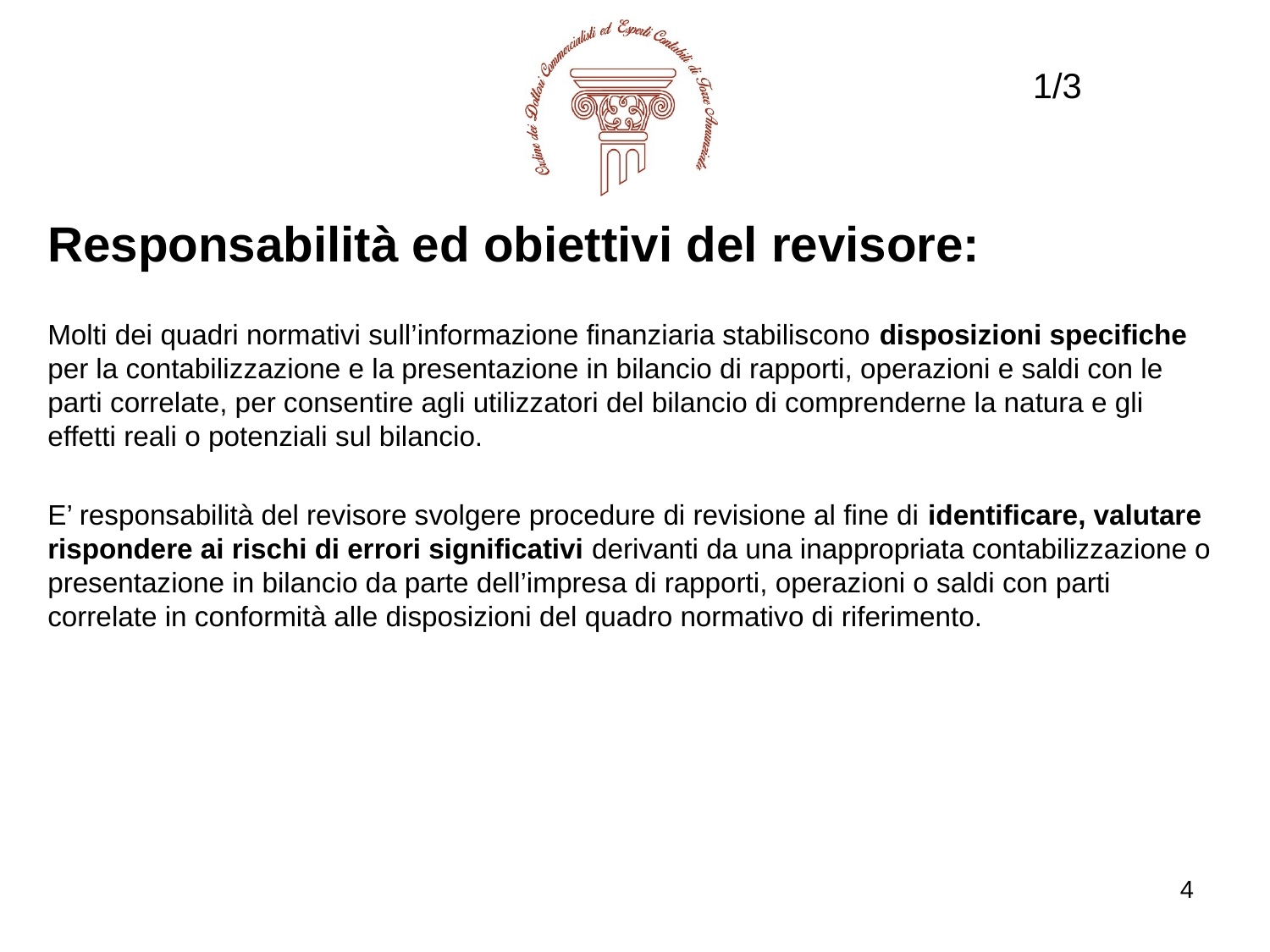

1/3
Responsabilità ed obiettivi del revisore:

Molti dei quadri normativi sull’informazione finanziaria stabiliscono disposizioni specifiche per la contabilizzazione e la presentazione in bilancio di rapporti, operazioni e saldi con le parti correlate, per consentire agli utilizzatori del bilancio di comprenderne la natura e gli effetti reali o potenziali sul bilancio.

E’ responsabilità del revisore svolgere procedure di revisione al fine di identificare, valutare rispondere ai rischi di errori significativi derivanti da una inappropriata contabilizzazione o presentazione in bilancio da parte dell’impresa di rapporti, operazioni o saldi con parti correlate in conformità alle disposizioni del quadro normativo di riferimento.

4